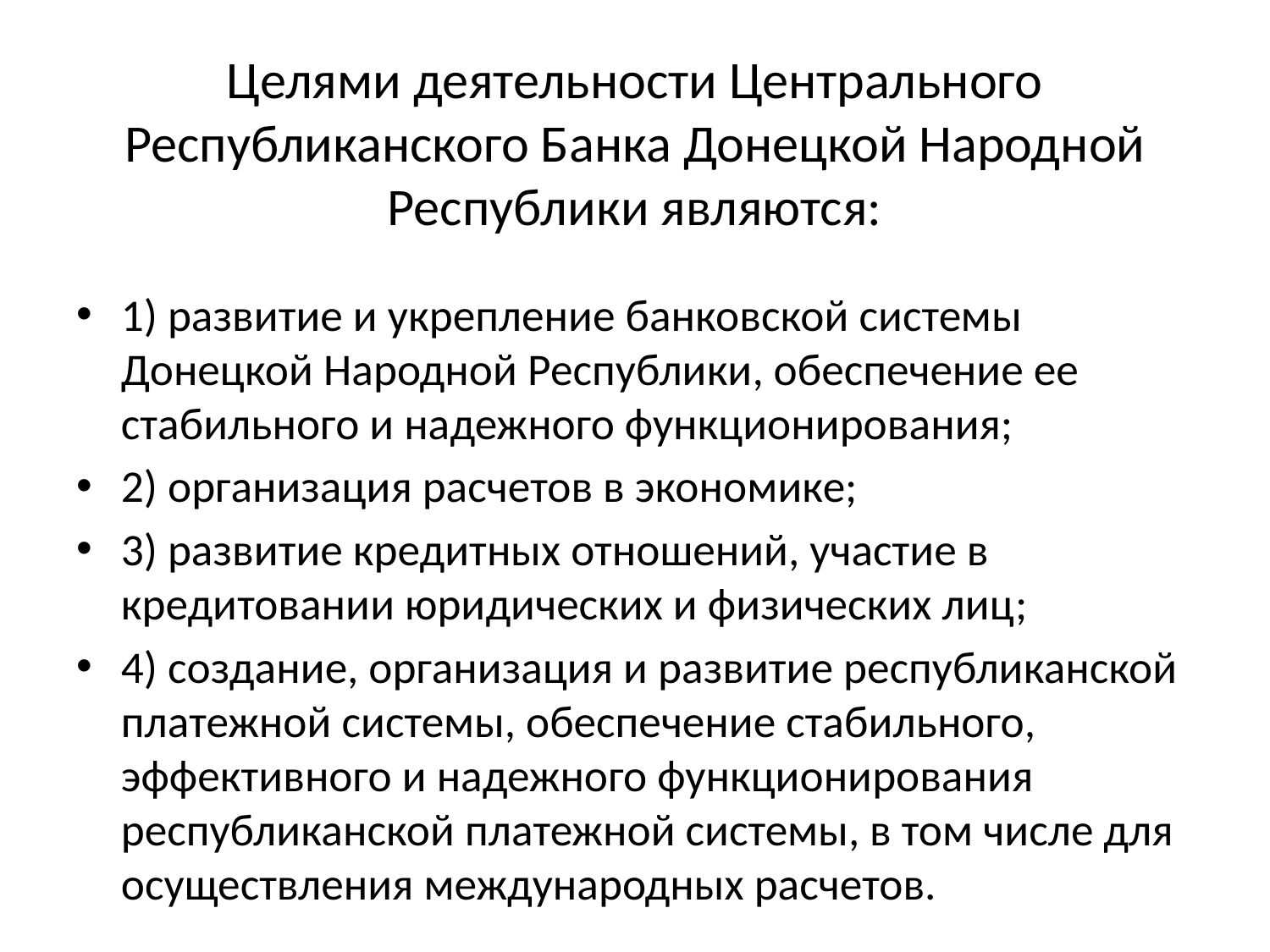

# Целями деятельности Центрального Республиканского Банка Донецкой Народной Республики являются:
1) развитие и укрепление банковской системы Донецкой Народной Республики, обеспечение ее стабильного и надежного функционирования;
2) организация расчетов в экономике;
3) развитие кредитных отношений, участие в кредитовании юридических и физических лиц;
4) создание, организация и развитие республиканской платежной системы, обеспечение стабильного, эффективного и надежного функционирования республиканской платежной системы, в том числе для осуществления международных расчетов.